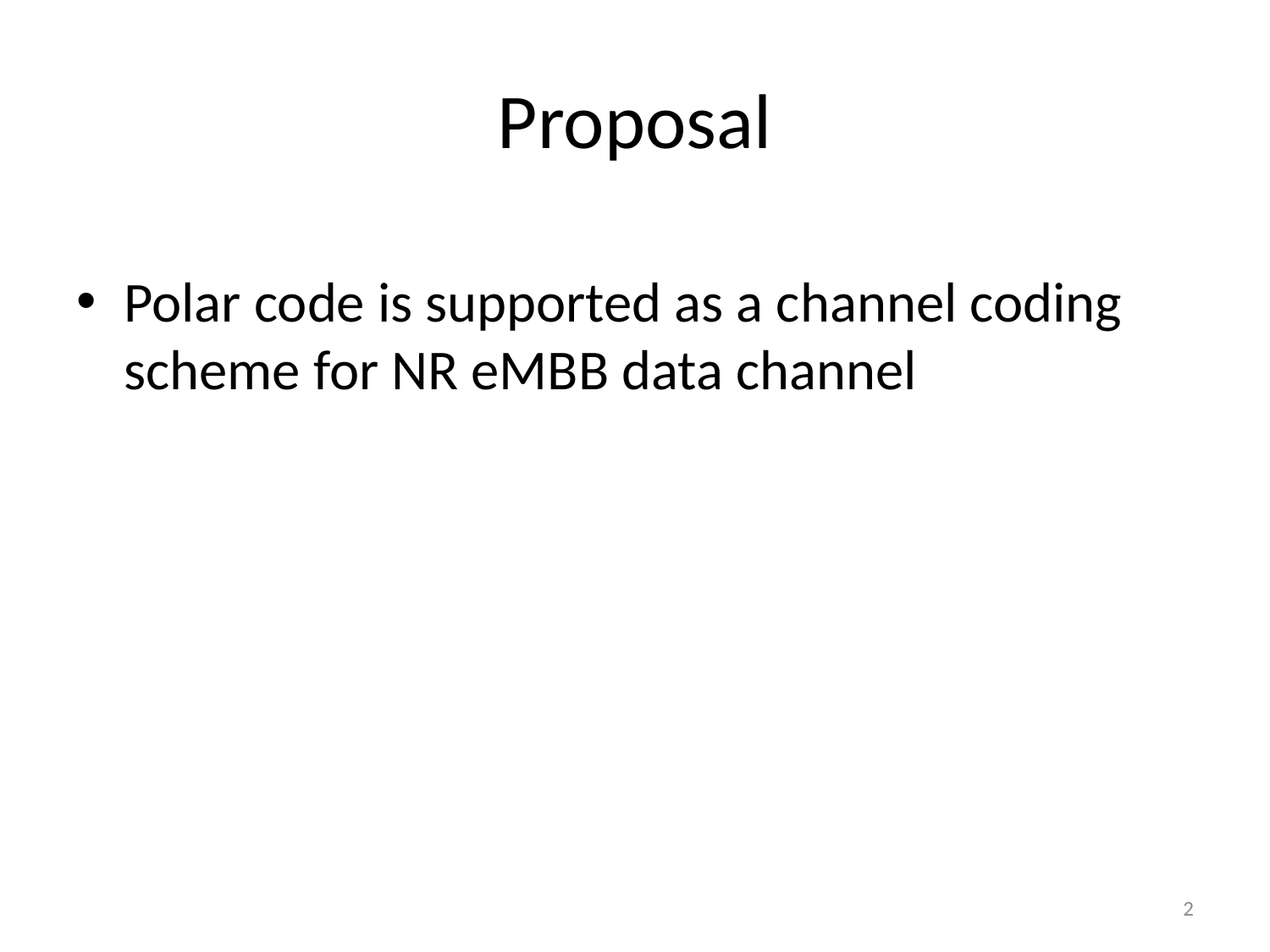

# Proposal
Polar code is supported as a channel coding scheme for NR eMBB data channel
2